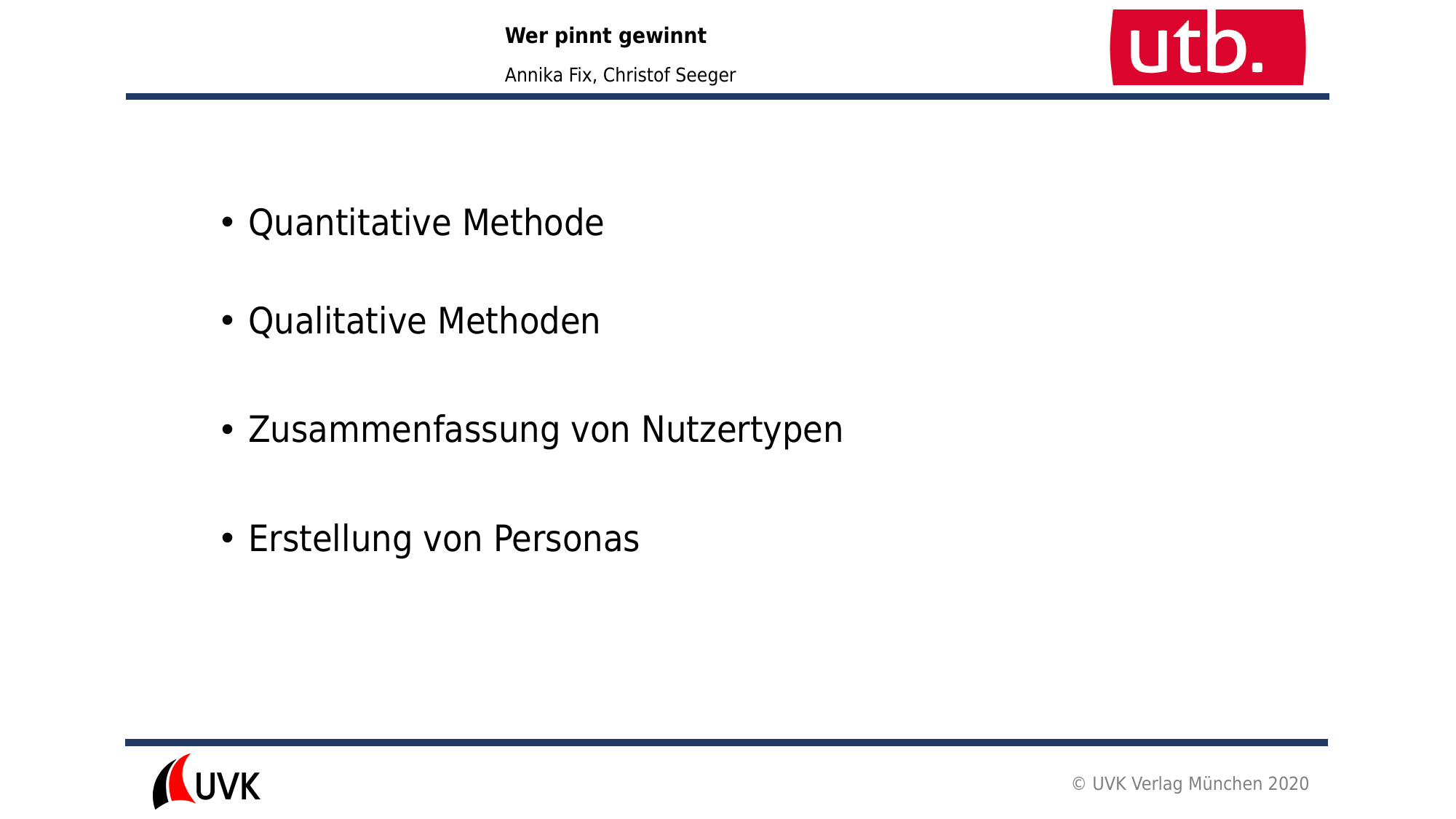

Quantitative Methode
Qualitative Methoden

Zusammenfassung von Nutzertypen

Erstellung von Personas